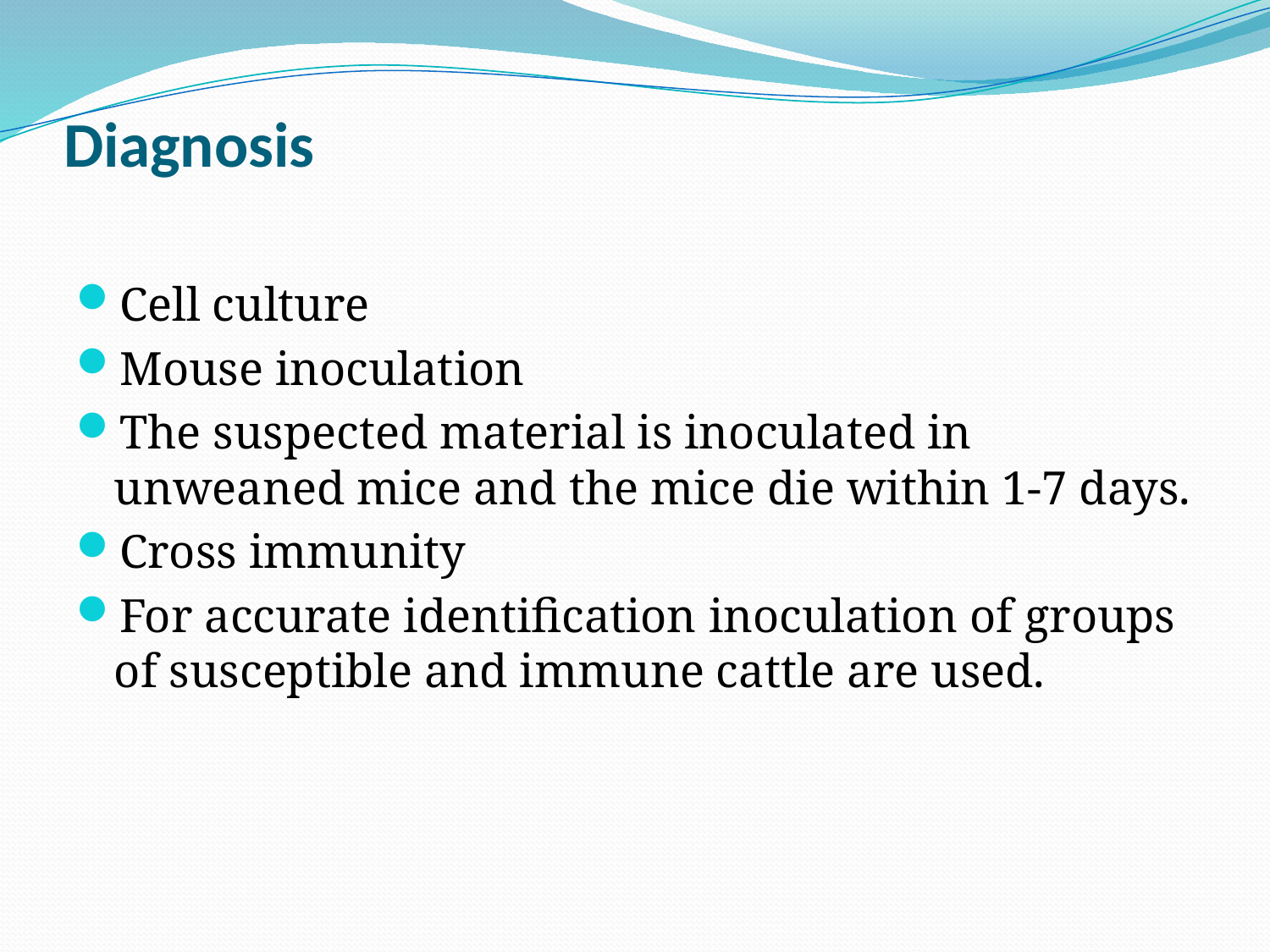

# Diagnosis
Cell culture
Mouse inoculation
The suspected material is inoculated in unweaned mice and the mice die within 1-7 days.
Cross immunity
For accurate identification inoculation of groups of susceptible and immune cattle are used.